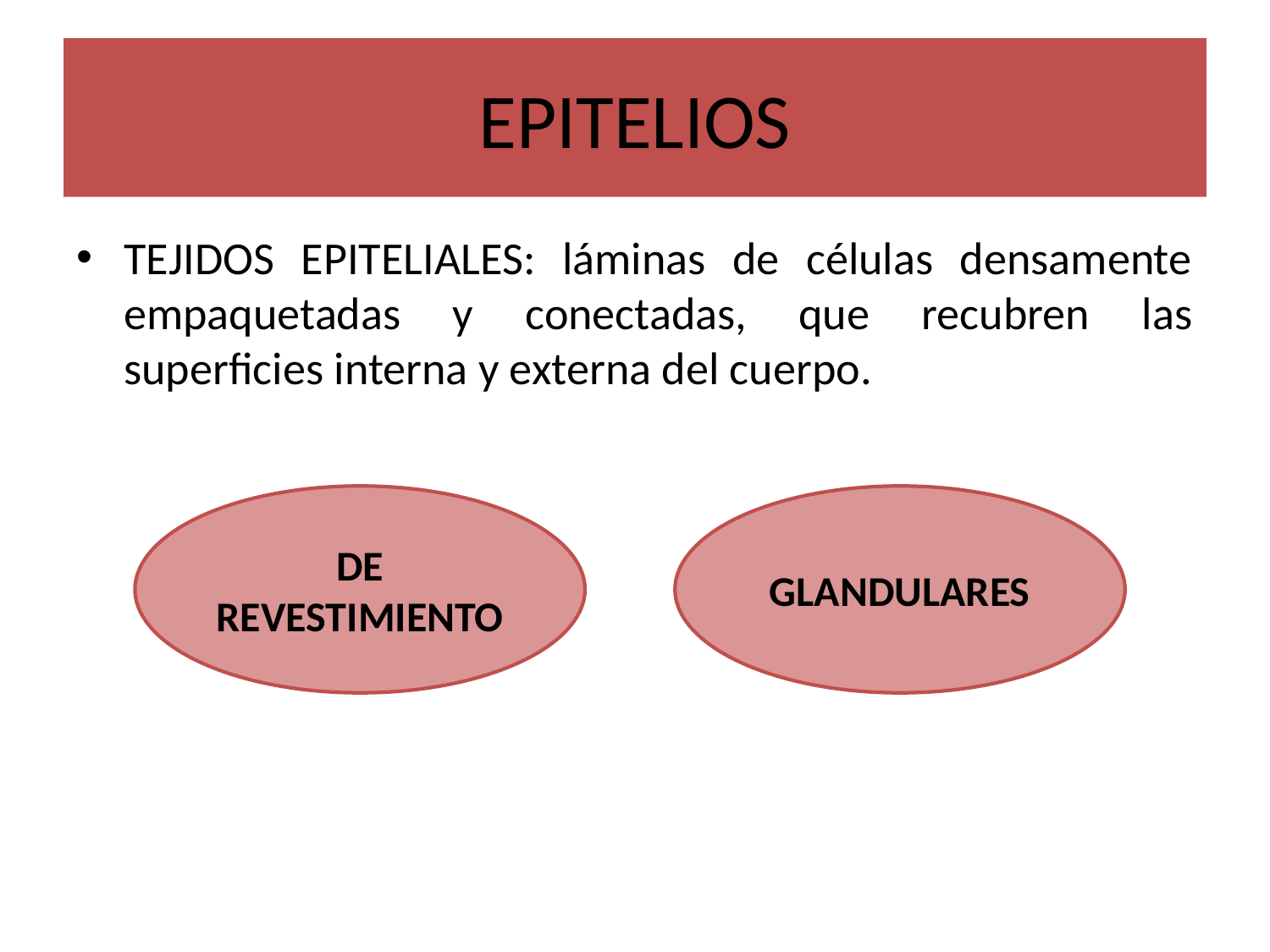

# EPITELIOS
TEJIDOS EPITELIALES: láminas de células densamente empaquetadas y conectadas, que recubren las superficies interna y externa del cuerpo.
DE REVESTIMIENTO
GLANDULARES